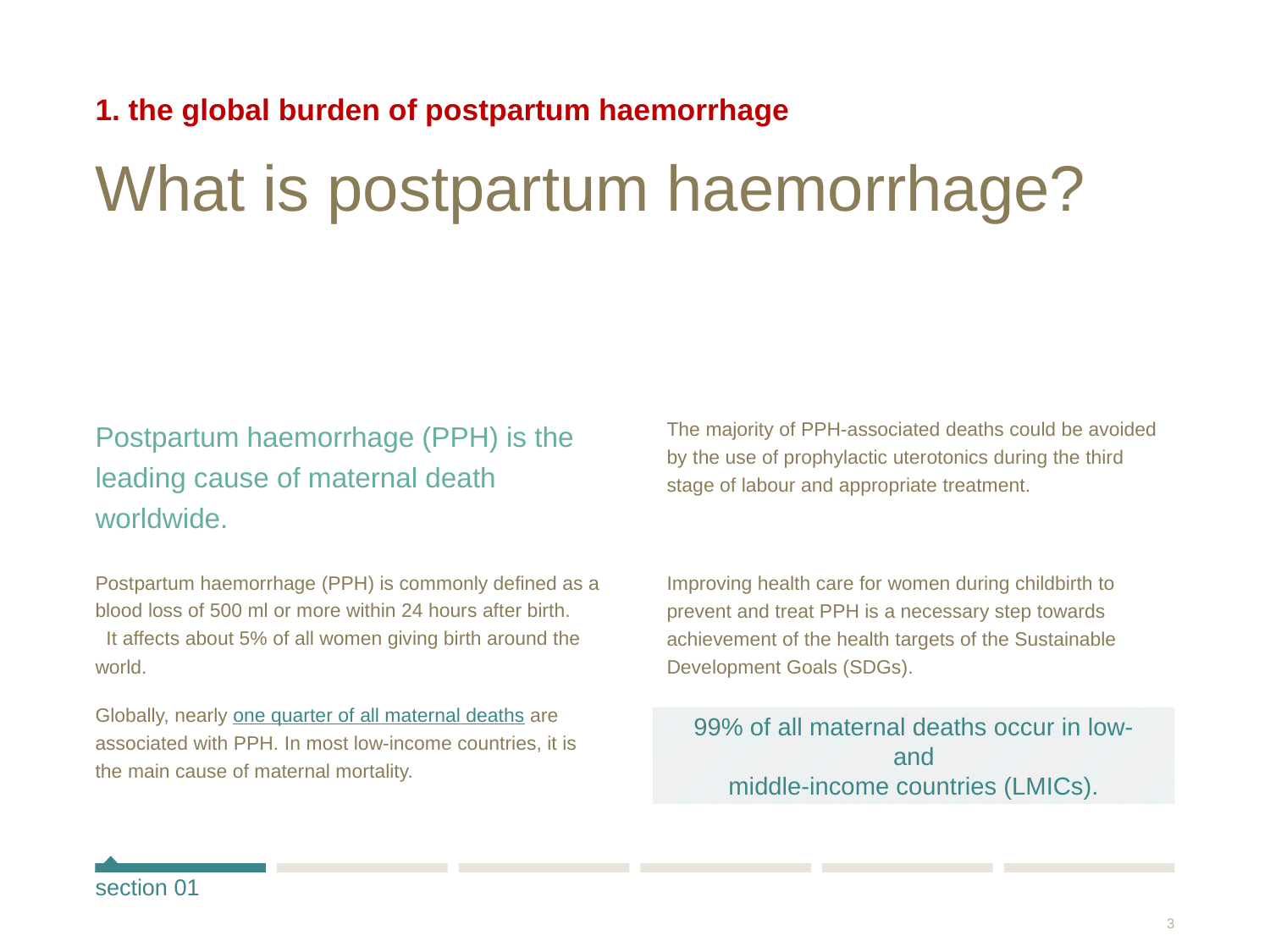

1. the global burden of postpartum haemorrhage
# What is postpartum haemorrhage?
Postpartum haemorrhage (PPH) is the leading cause of maternal death worldwide.
Postpartum haemorrhage (PPH) is commonly defined as a blood loss of 500 ml or more within 24 hours after birth.        It affects about 5% of all women giving birth around the world.
Globally, nearly one quarter of all maternal deaths are associated with PPH. In most low-income countries, it is the main cause of maternal mortality.
The majority of PPH-associated deaths could be avoided by the use of prophylactic uterotonics during the third stage of labour and appropriate treatment.

Improving health care for women during childbirth to prevent and treat PPH is a necessary step towards achievement of the health targets of the Sustainable Development Goals (SDGs).
99% of all maternal deaths occur in low- and
middle-income countries (LMICs).

section 01